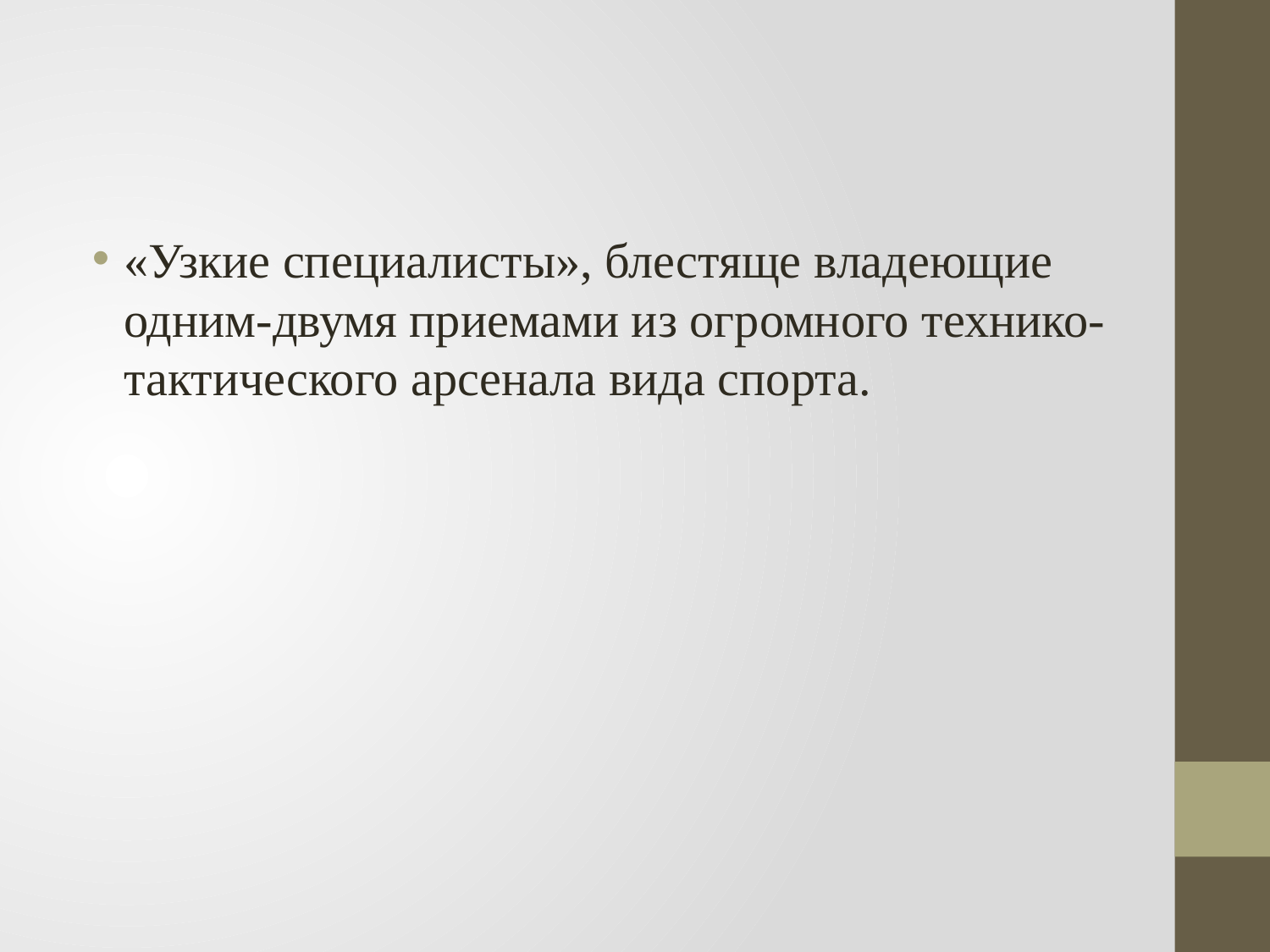

«Узкие специалисты», блестяще владеющие одним-двумя приемами из огромного технико-тактического арсенала вида спорта.